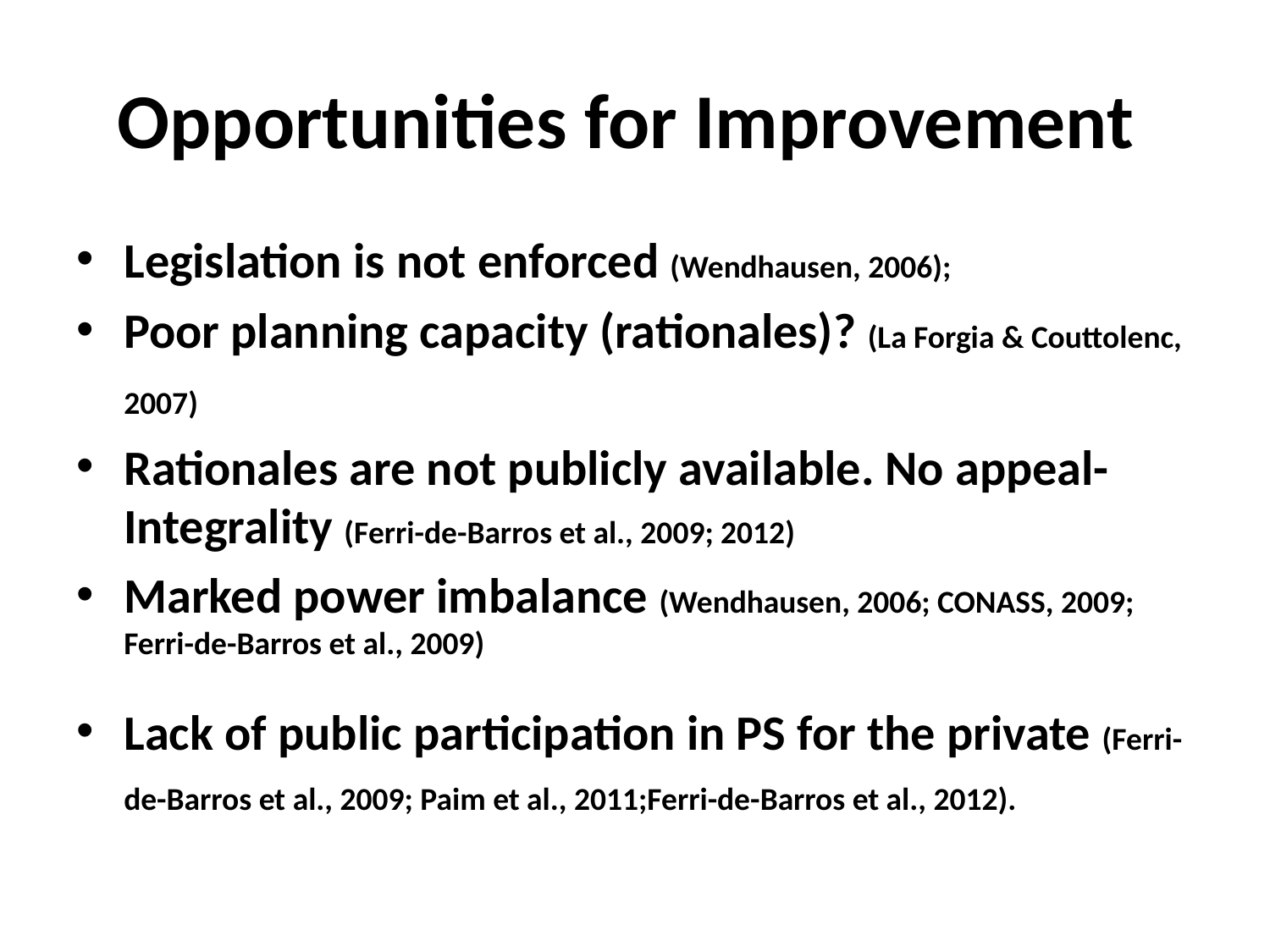

# Opportunities for Improvement
Legislation is not enforced (Wendhausen, 2006);
Poor planning capacity (rationales)? (La Forgia & Couttolenc, 2007)
Rationales are not publicly available. No appeal-Integrality (Ferri-de-Barros et al., 2009; 2012)
Marked power imbalance (Wendhausen, 2006; CONASS, 2009; Ferri-de-Barros et al., 2009)
Lack of public participation in PS for the private (Ferri-de-Barros et al., 2009; Paim et al., 2011;Ferri-de-Barros et al., 2012).